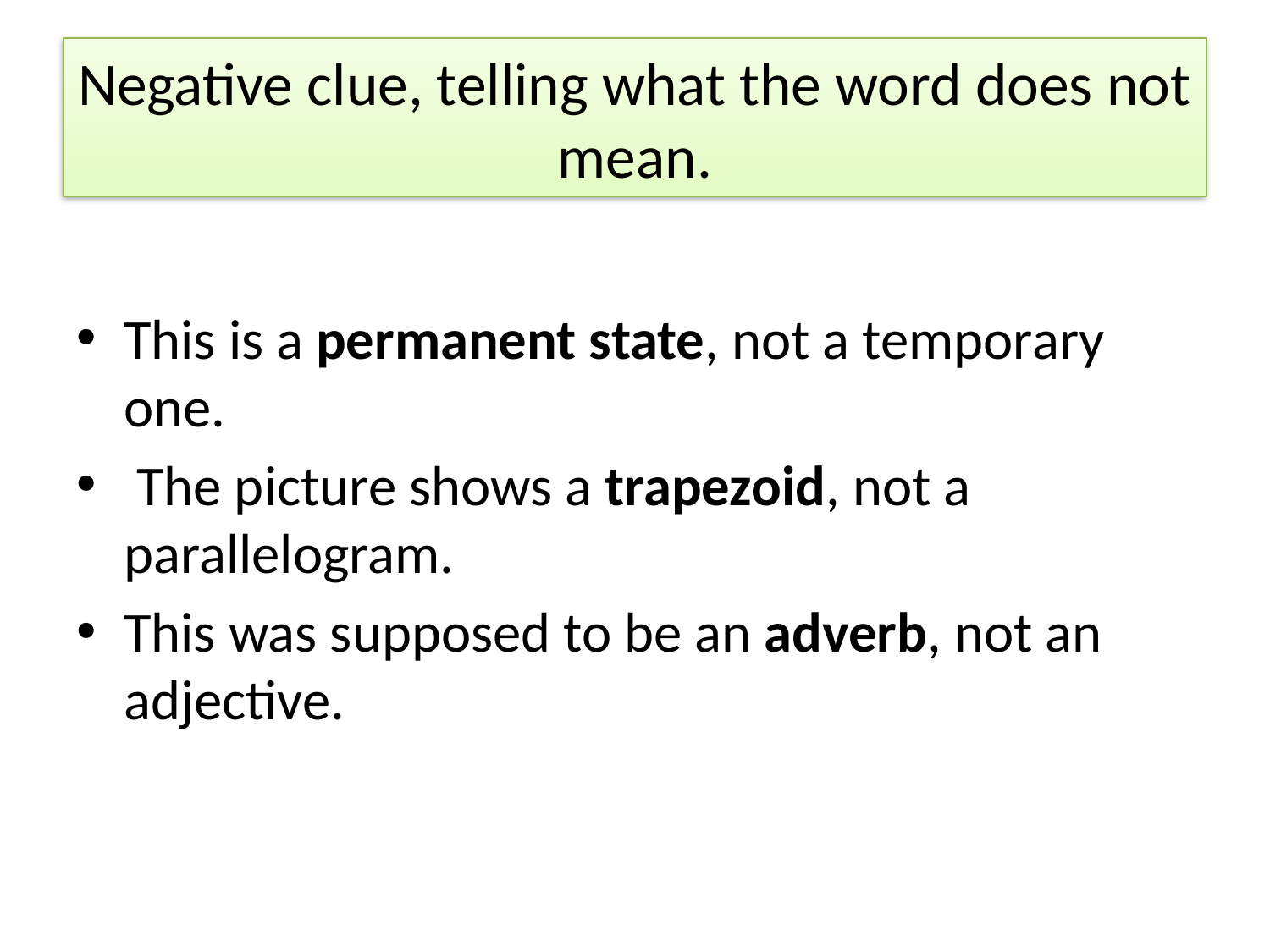

# Negative clue, telling what the word does not mean.
This is a permanent state, not a temporary one.
 The picture shows a trapezoid, not a parallelogram.
This was supposed to be an adverb, not an adjective.